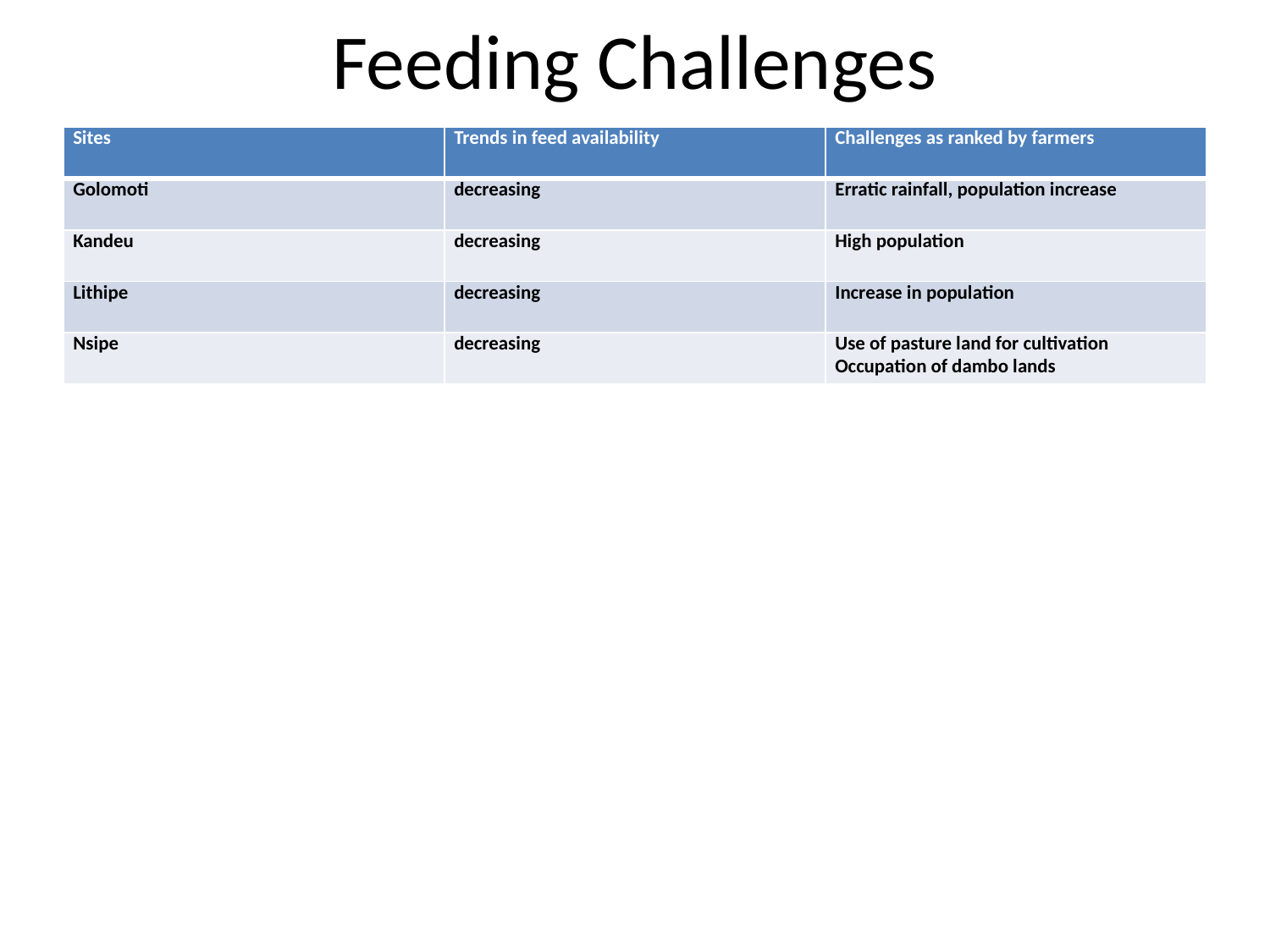

# Feeding Challenges
| Sites | Trends in feed availability | Challenges as ranked by farmers |
| --- | --- | --- |
| Golomoti | decreasing | Erratic rainfall, population increase |
| Kandeu | decreasing | High population |
| Lithipe | decreasing | Increase in population |
| Nsipe | decreasing | Use of pasture land for cultivation Occupation of dambo lands |